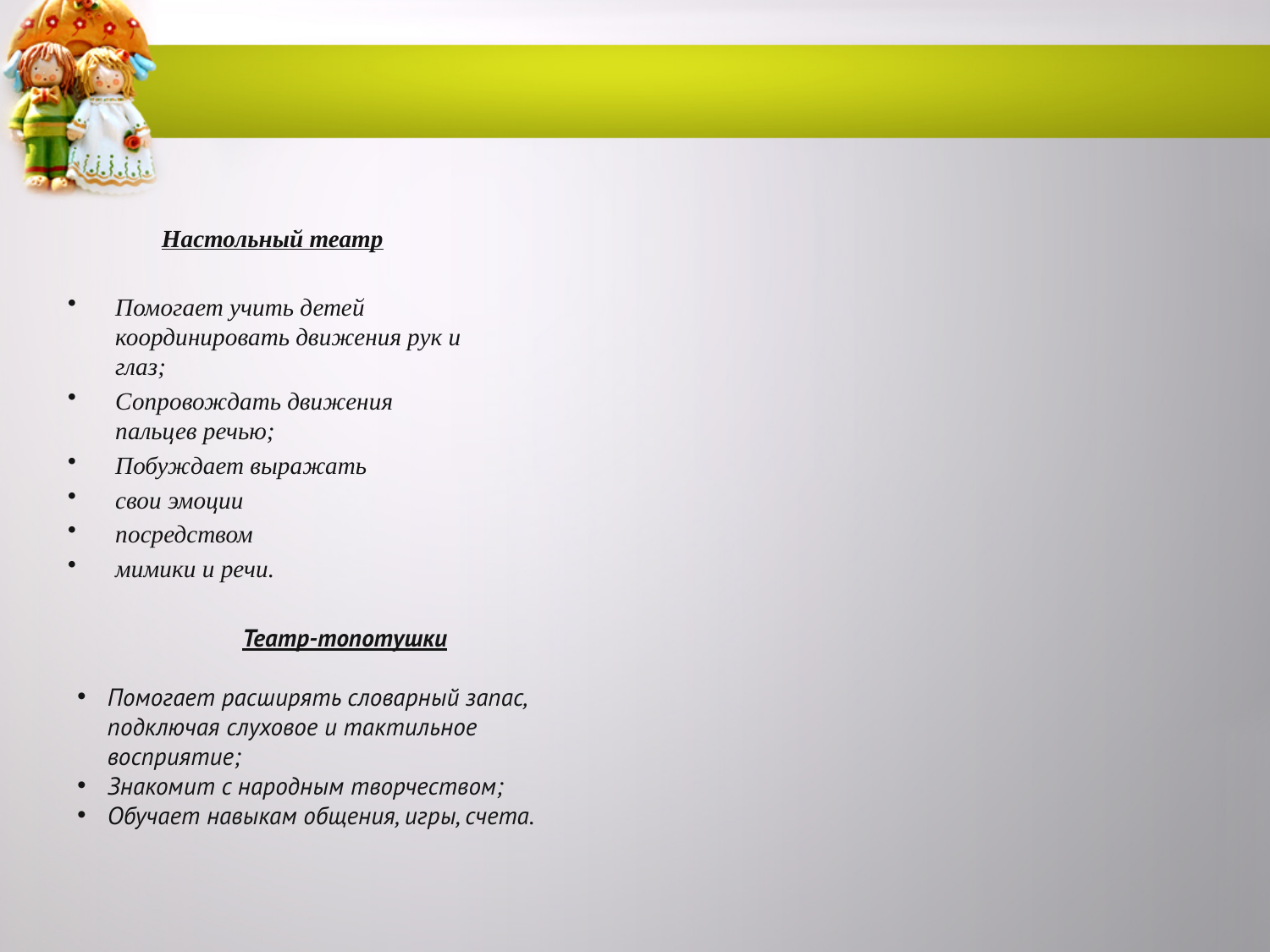

Настольный театр

Помогает учить детей координировать движения рук и глаз;
Сопровождать движения пальцев речью;
Побуждает выражать
свои эмоции
посредством
мимики и речи.

Театр-топотушки

Помогает расширять словарный запас, подключая слуховое и тактильное восприятие;
Знакомит с народным творчеством;
Обучает навыкам общения, игры, счета.